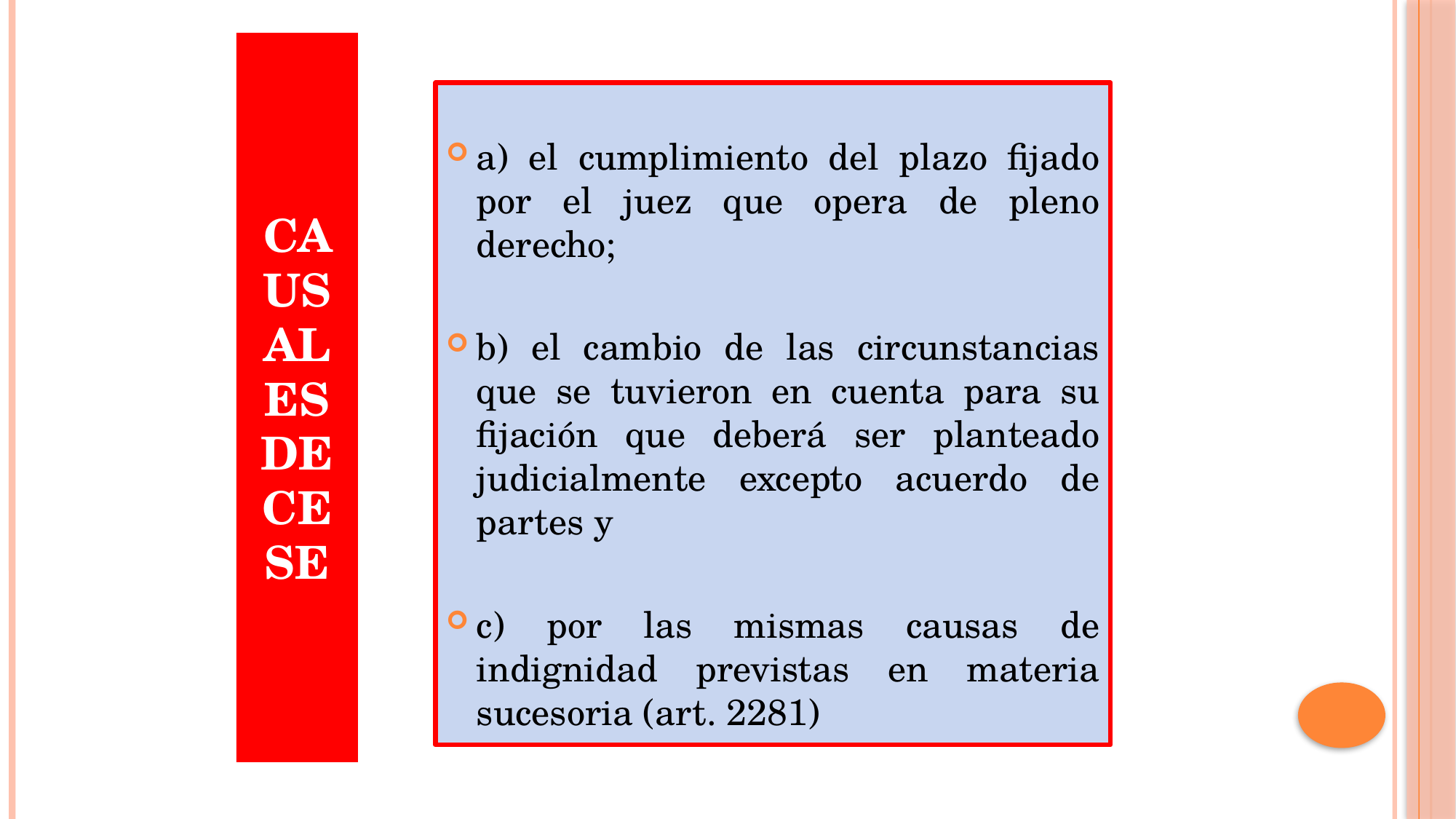

# Causales de cese

a) el cumplimiento del plazo fijado por el juez que opera de pleno derecho;

b) el cambio de las circunstancias que se tuvieron en cuenta para su fijación que deberá ser planteado judicialmente excepto acuerdo de partes y

c) por las mismas causas de indignidad previstas en materia sucesoria (art. 2281)